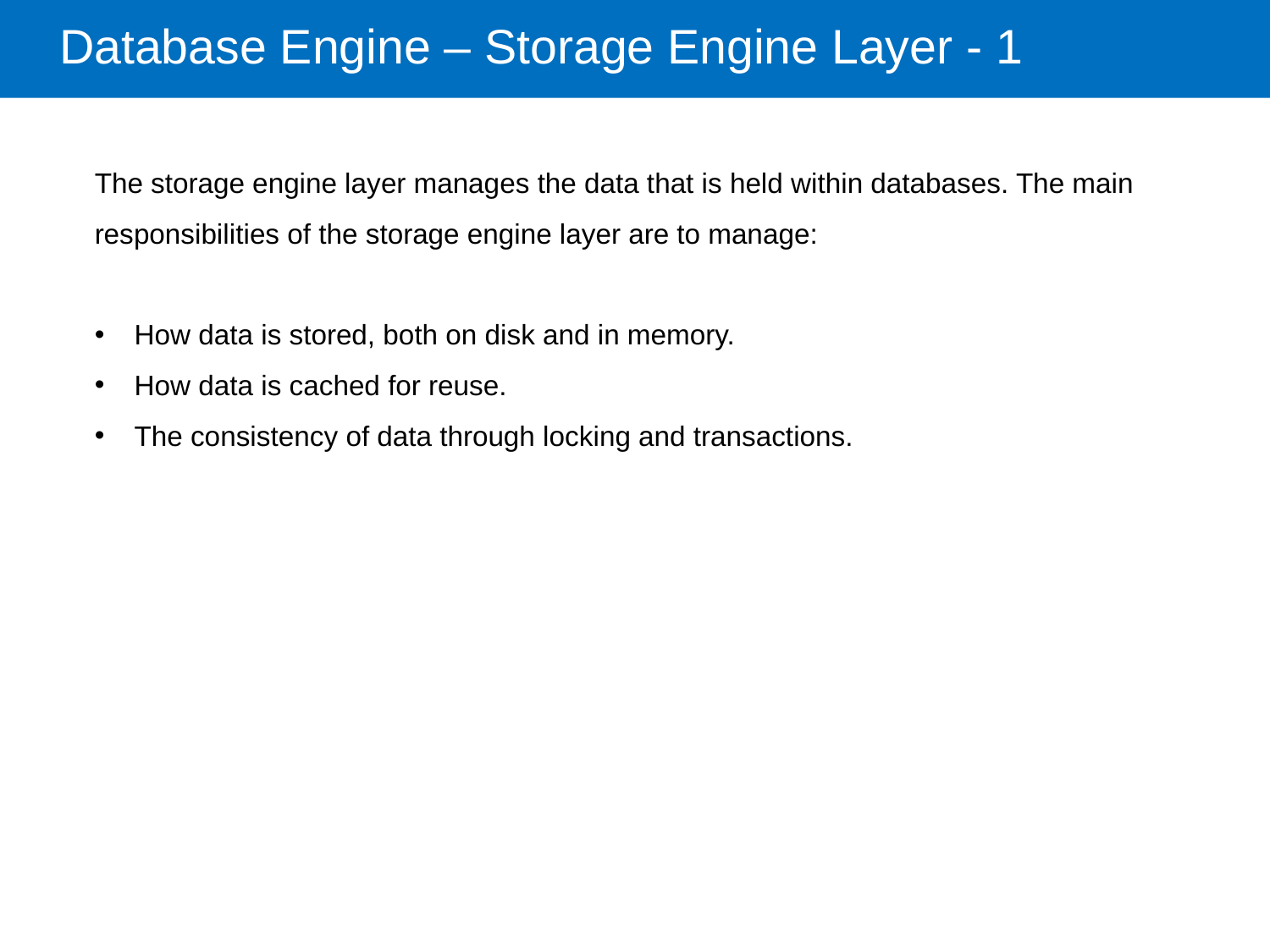

# Database Engine – Storage Engine Layer - 1
The storage engine layer manages the data that is held within databases. The main responsibilities of the storage engine layer are to manage:

How data is stored, both on disk and in memory.
How data is cached for reuse.
The consistency of data through locking and transactions.